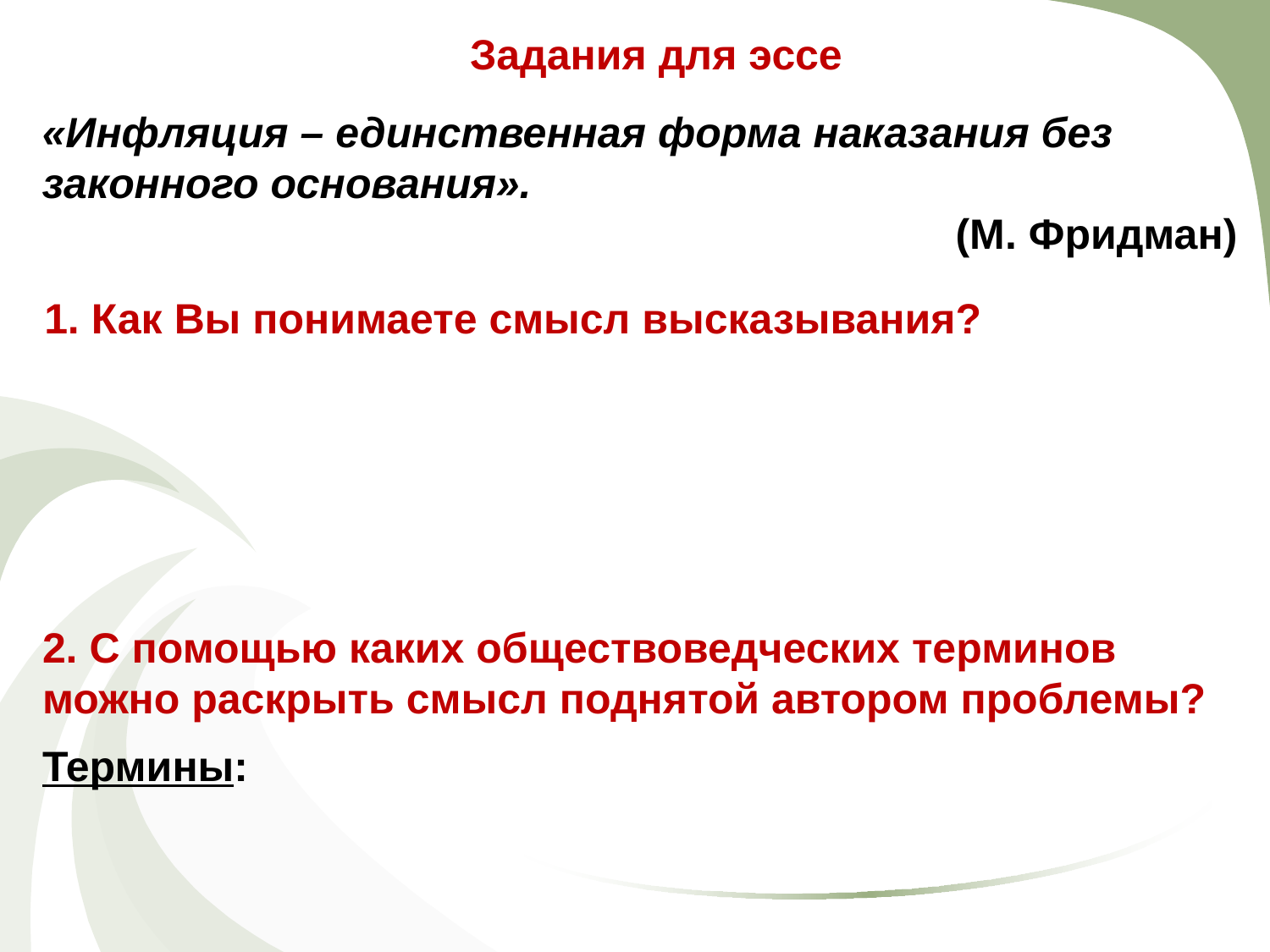

Задания для эссе
«Инфляция – единственная форма наказания без законного основания».
(М. Фридман)
1. Как Вы понимаете смысл высказывания?

2. С помощью каких обществоведческих терминов можно раскрыть смысл поднятой автором проблемы?

Термины: